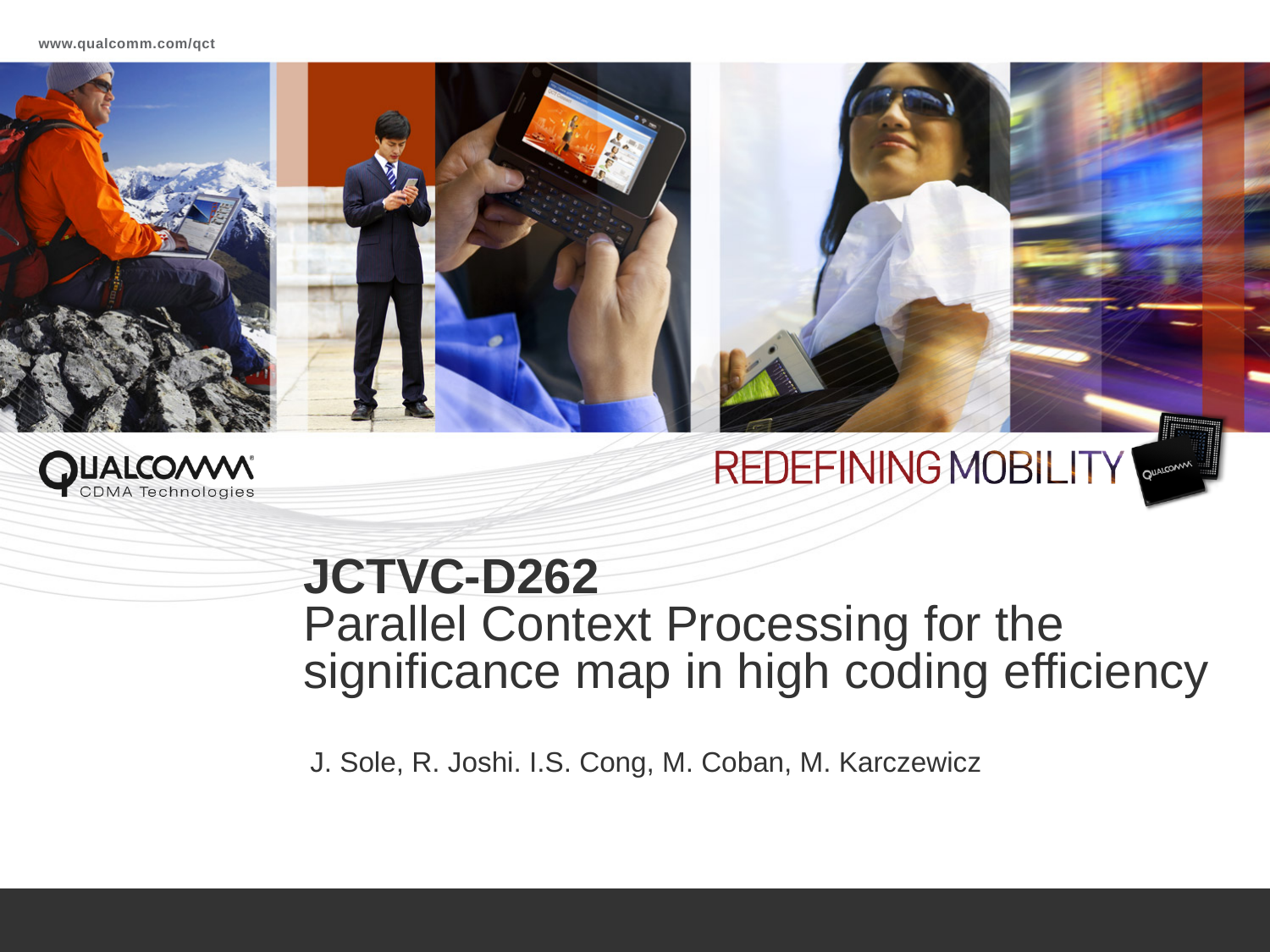

# JCTVC-D262 Parallel Context Processing for the significance map in high coding efficiency
J. Sole, R. Joshi. I.S. Cong, M. Coban, M. Karczewicz